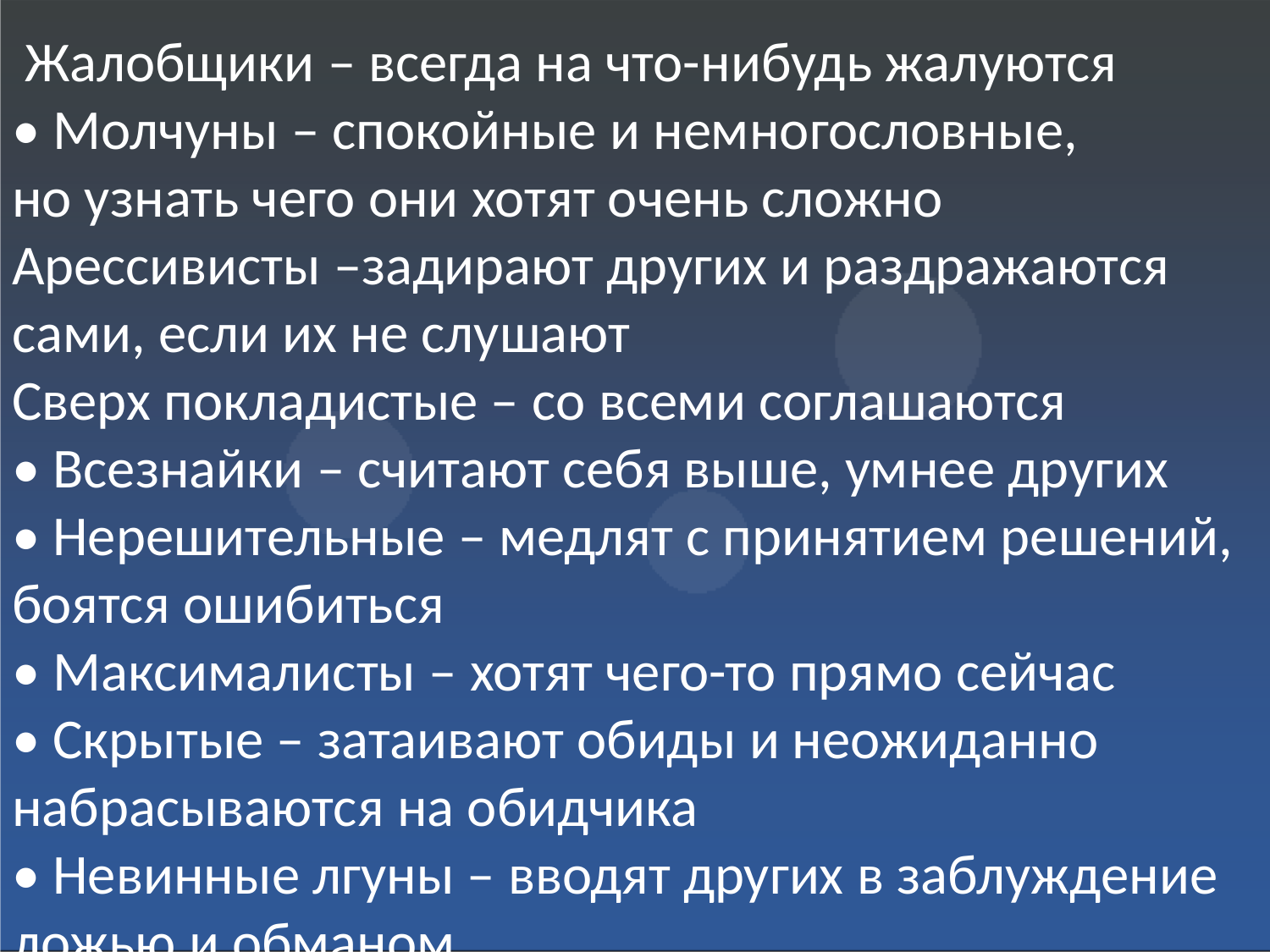

Жалобщики – всегда на что-нибудь жалуются
• Молчуны – спокойные и немногословные, но узнать чего они хотят очень сложно
Арессивисты –задирают других и раздражаются сами, если их не слушают
Сверх покладистые – со всеми соглашаются
• Всезнайки – считают себя выше, умнее других
• Нерешительные – медлят с принятием решений, боятся ошибиться
• Максималисты – хотят чего-то прямо сейчас
• Скрытые – затаивают обиды и неожиданно набрасываются на обидчика
• Невинные лгуны – вводят других в заблуждение ложью и обманом